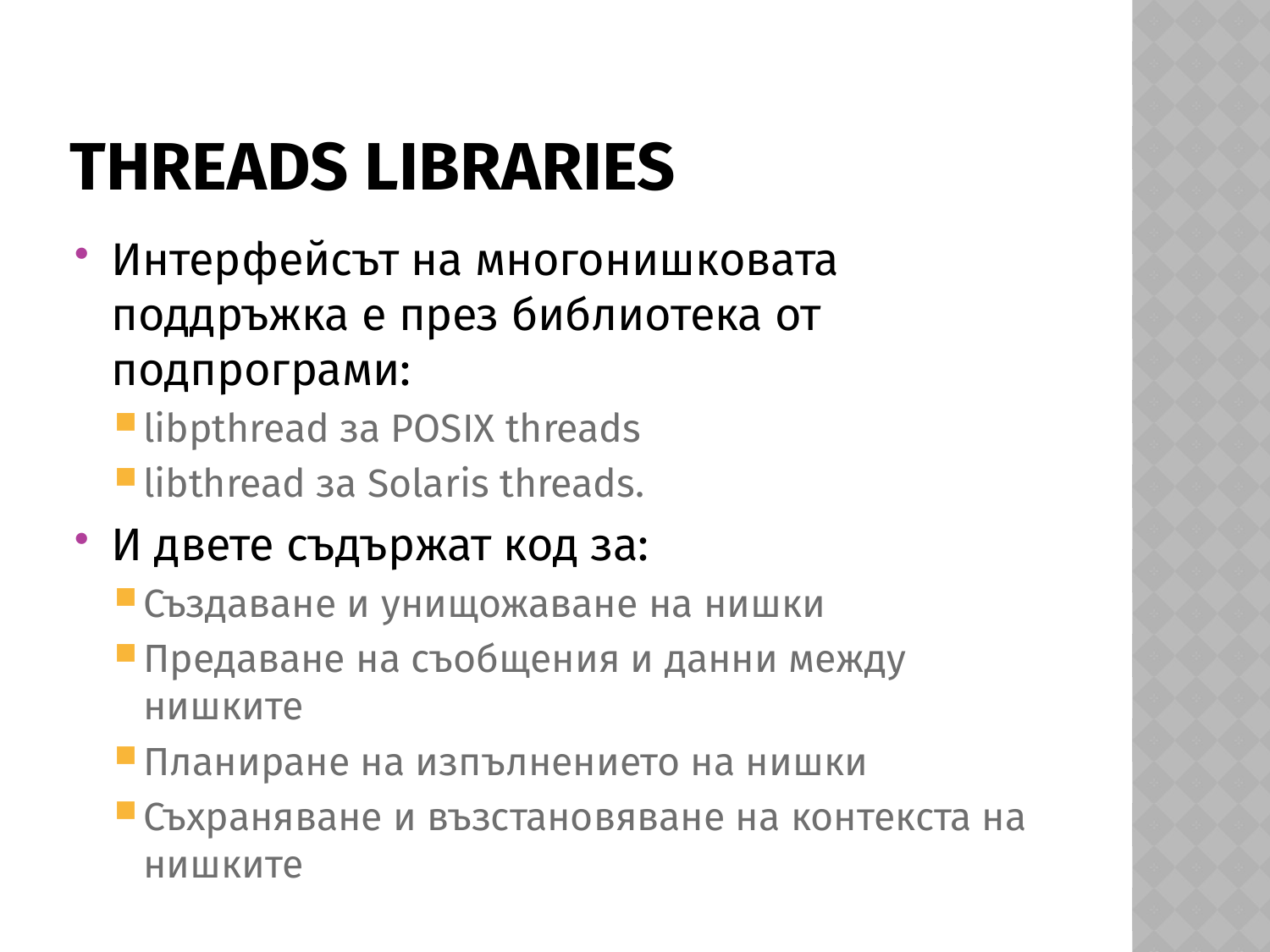

# Threads libraries
Интерфейсът на многонишковата поддръжка е през библиотека от подпрограми:
libpthread за POSIX threads
libthread за Solaris threads.
И двете съдържат код за:
Създаване и унищожаване на нишки
Предаване на съобщения и данни между нишките
Планиране на изпълнението на нишки
Съхраняване и възстановяване на контекста на нишките